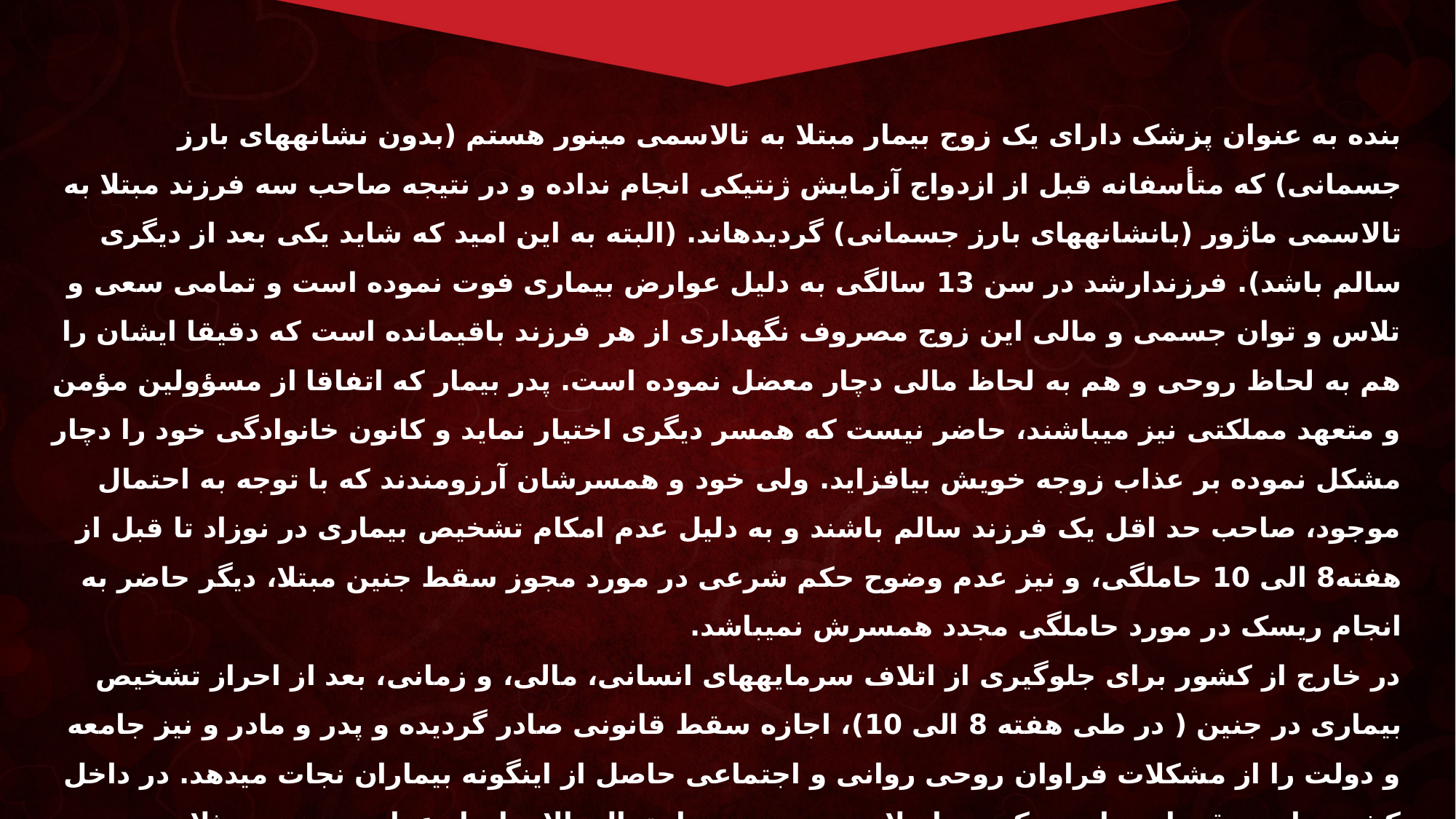

بنده به عنوان پزشک دارای یک زوج بیمار مبتلا به تالاسمی مینور هستم (بدون نشانه‏های بارز جسمانی) که متأسفانه قبل از ازدواج آزمایش ژنتیکی انجام نداده و در نتیجه صاحب سه فرزند مبتلا به تالاسمی ماژور (بانشانه‏های بارز جسمانی) گردیده‏اند. (البته به این امید که شاید یکی بعد از دیگری سالم باشد). فرزندارشد در سن 13 سالگی به دلیل عوارض بیماری فوت نموده است و تمامی سعی و تلاس و توان جسمی و مالی این زوج مصروف نگهداری از هر فرزند باقیمانده است که دقیقا ایشان را هم به لحاظ روحی و هم به لحاظ مالی دچار معضل نموده است. پدر بیمار که اتفاقا از مسؤولین مؤمن و متعهد مملکتی نیز می‏باشند، حاضر نیست که همسر دیگری اختیار نماید و کانون خانوادگی خود را دچار مشکل نموده بر عذاب زوجه خویش بیافزاید. ولی خود و همسرشان آرزومندند که با توجه به احتمال موجود، صاحب حد اقل یک فرزند سالم باشند و به دلیل عدم امکام تشخیص بیماری در نوزاد تا قبل از هفته‏8 الی 10 حاملگی، و نیز عدم وضوح حکم شرعی در مورد مجوز سقط جنین مبتلا، دیگر حاضر به انجام ریسک در مورد حاملگی مجدد همسرش نمی‏باشد.
در خارج از کشور برای جلوگیری از اتلاف سرمایه‏های انسانی، مالی، و زمانی، بعد از احراز تشخیص بیماری در جنین ( در طی هفته 8 الی 10)، اجازه سقط قانونی صادر گردیده و پدر و مادر و نیز جامعه و دولت را از مشکلات فراوان روحی روانی و اجتماعی حاصل از اینگونه بیماران نجات می‏دهد. در داخل کشور طبق مقررات جاری حکومت اسلامی، در صورت احتمال بالای ایجاد عوارض جنینی مثلا در موردی که مادر تحت تابش مقادیر بالای اشعه‏قرار گیرد، اجازه سقط قانونی از طرف شورای تخصص پزشکی قانونی صادر می‏گردد. مستدعی است با توجه به مسائل فوق، وظیفه شرعی پزشکی در مورد اجازه سقط جنین در صورت احراز تشخیص بیماری فوق (تالاسمی ماژور) در طی هفته‏های‏8 الی‏10 حاملگی یا بعد از آن را معین و مشخص فرمایید.